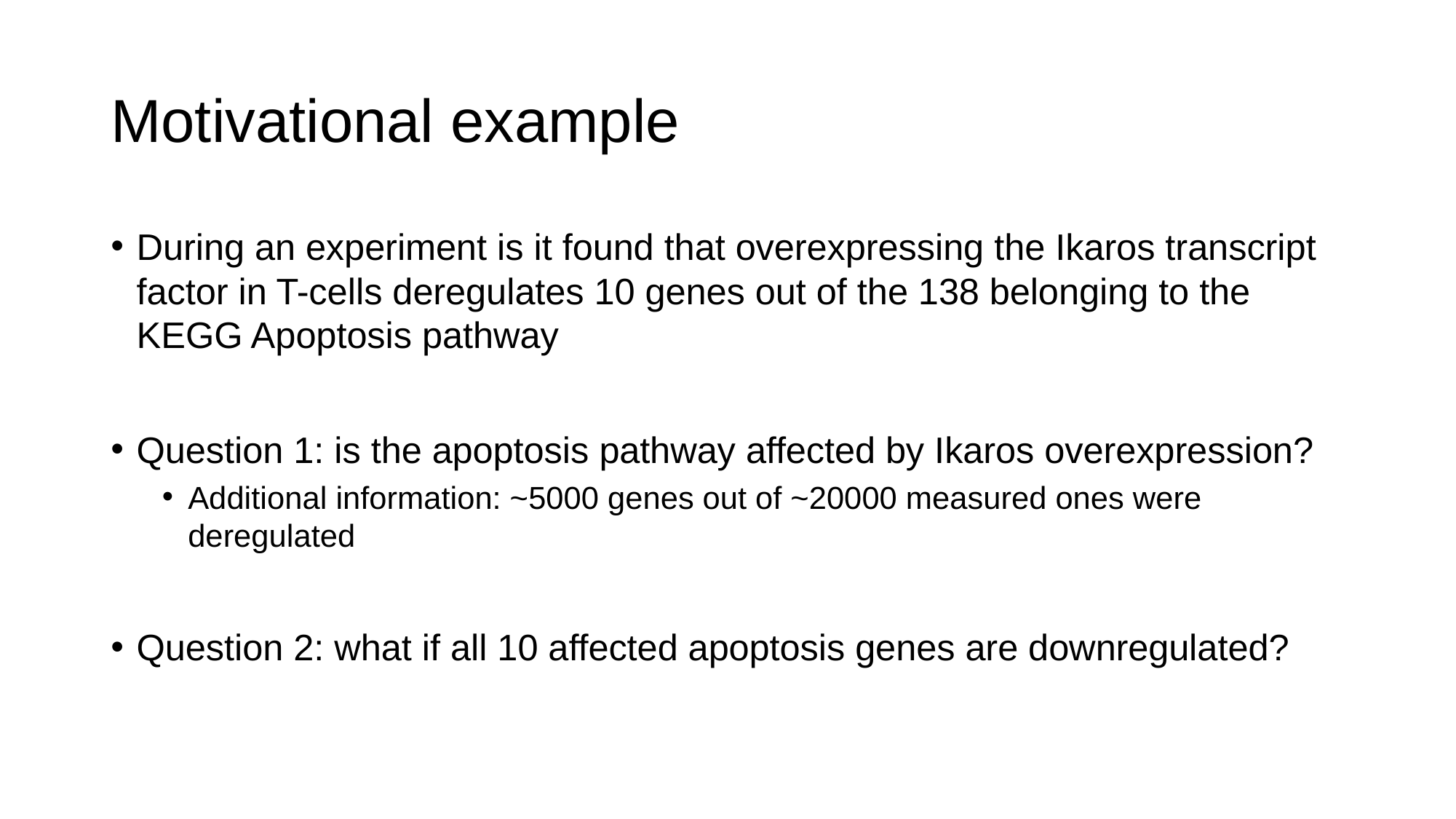

# Motivational example
During an experiment is it found that overexpressing the Ikaros transcript factor in T-cells deregulates 10 genes out of the 138 belonging to the KEGG Apoptosis pathway

Question 1: is the apoptosis pathway affected by Ikaros overexpression?
Additional information: ~5000 genes out of ~20000 measured ones were deregulated

Question 2: what if all 10 affected apoptosis genes are downregulated?